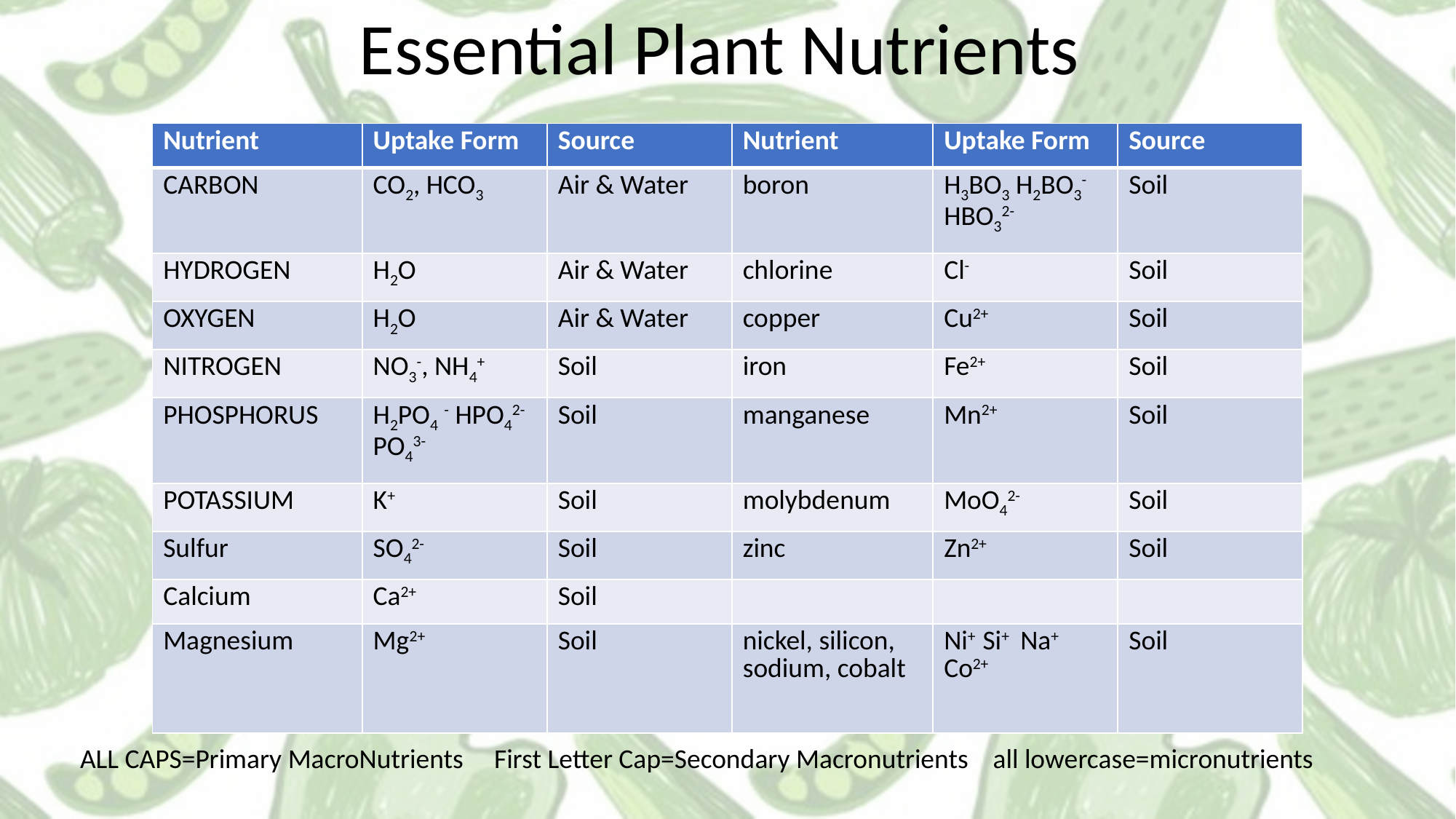

Essential Plant Nutrients
| Nutrient | Uptake Form | Source | Nutrient | Uptake Form | Source |
| --- | --- | --- | --- | --- | --- |
| CARBON | CO2, HCO3 | Air & Water | boron | H3BO3 H2BO3- HBO32- | Soil |
| HYDROGEN | H2O | Air & Water | chlorine | Cl- | Soil |
| OXYGEN | H2O | Air & Water | copper | Cu2+ | Soil |
| NITROGEN | NO3-, NH4+ | Soil | iron | Fe2+ | Soil |
| PHOSPHORUS | H2PO4 - HPO42- PO43- | Soil | manganese | Mn2+ | Soil |
| POTASSIUM | K+ | Soil | molybdenum | MoO42- | Soil |
| Sulfur | SO42- | Soil | zinc | Zn2+ | Soil |
| Calcium | Ca2+ | Soil |  |  |  |
| Magnesium | Mg2+ | Soil | nickel, silicon, sodium, cobalt | Ni+ Si+ Na+ Co2+ | Soil |
ALL CAPS=Primary MacroNutrients     First Letter Cap=Secondary Macronutrients    all lowercase=micronutrients